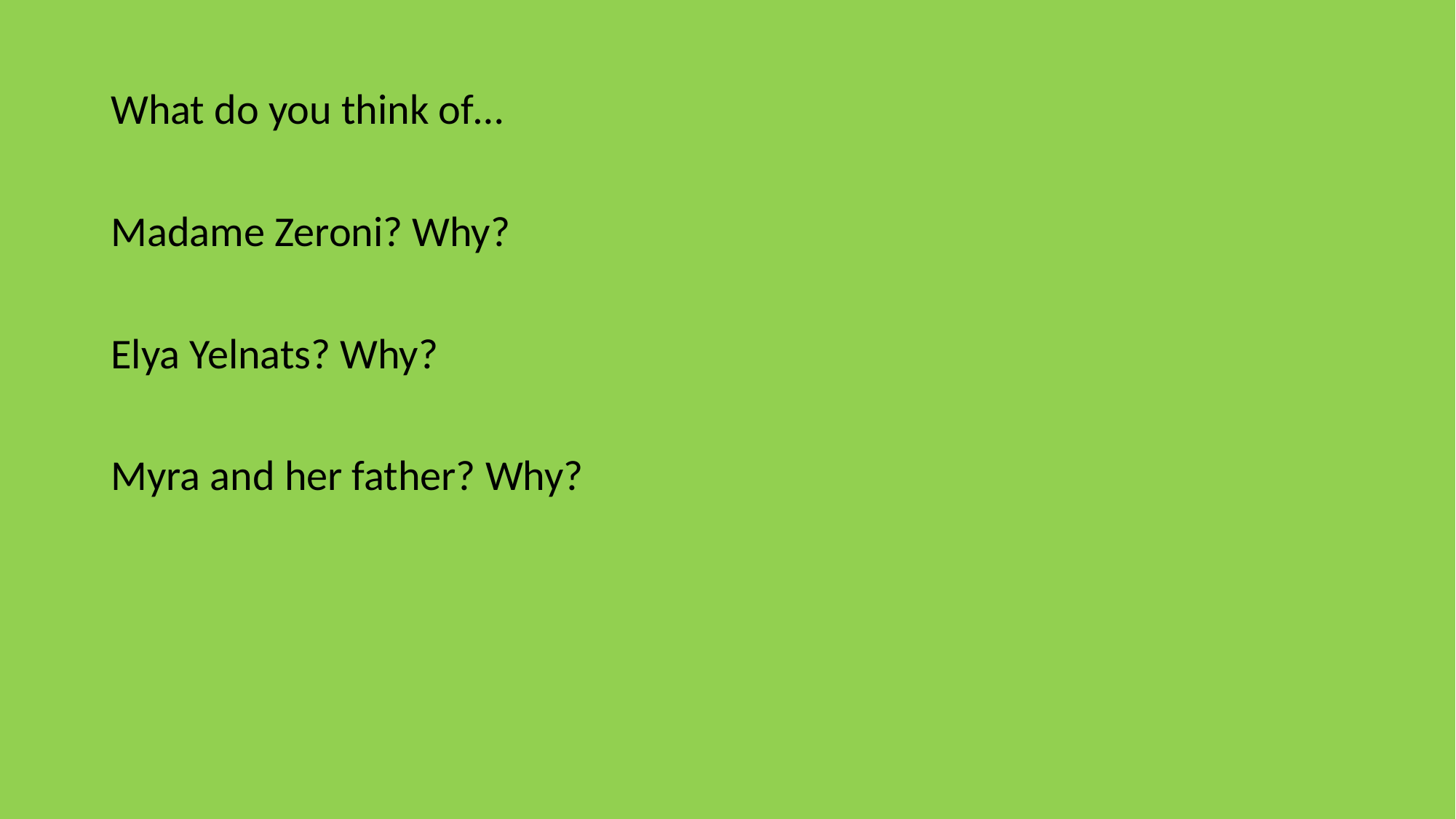

What do you think of…

Madame Zeroni? Why?

Elya Yelnats? Why?

Myra and her father? Why?